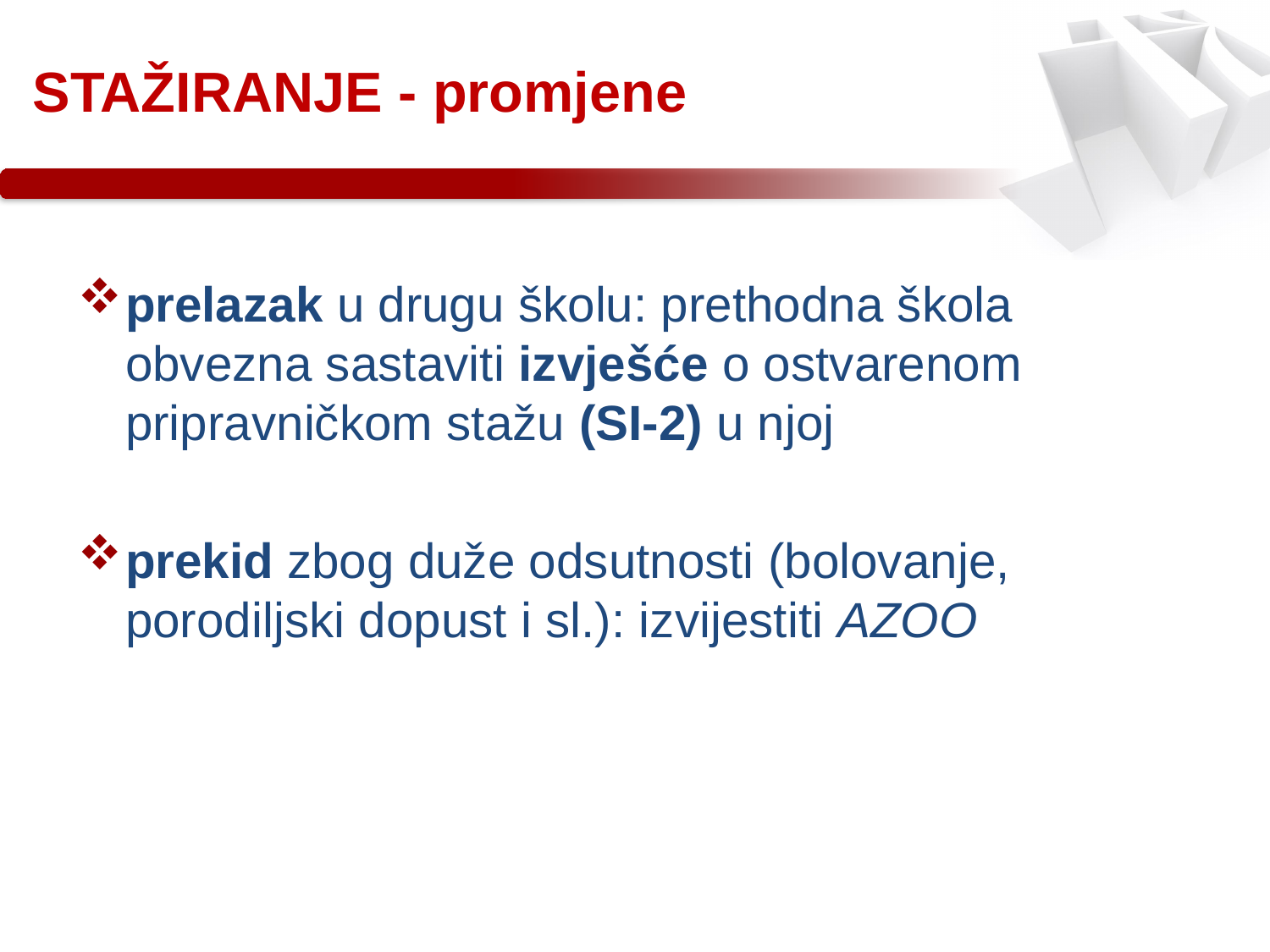

# STAŽIRANJE - promjene
prelazak u drugu školu: prethodna škola obvezna sastaviti izvješće o ostvarenom pripravničkom stažu (SI-2) u njoj

prekid zbog duže odsutnosti (bolovanje, porodiljski dopust i sl.): izvijestiti AZOO